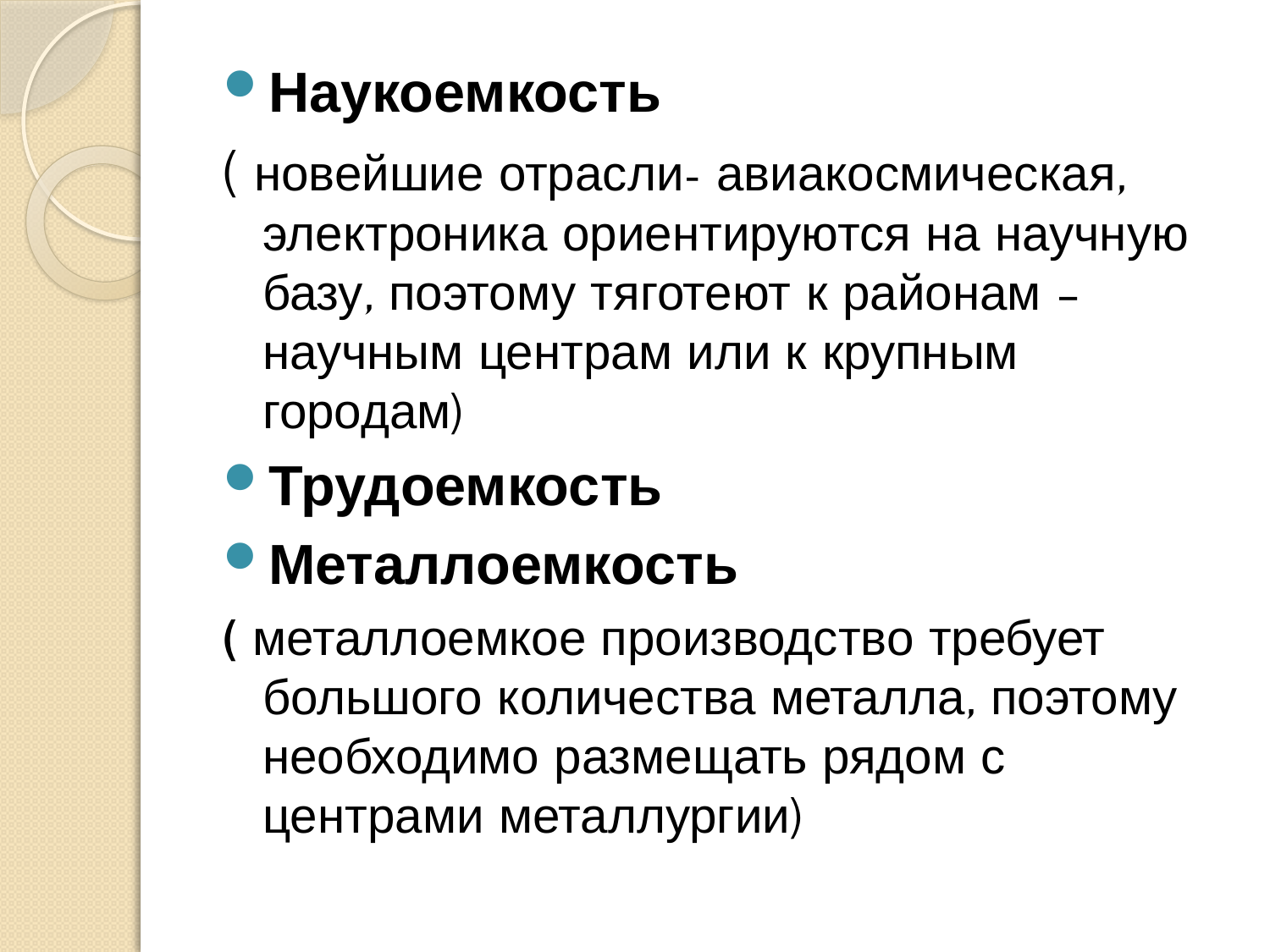

#
Наукоемкость
( новейшие отрасли- авиакосмическая, электроника ориентируются на научную базу, поэтому тяготеют к районам –научным центрам или к крупным городам)
Трудоемкость
Металлоемкость
( металлоемкое производство требует большого количества металла, поэтому необходимо размещать рядом с центрами металлургии)